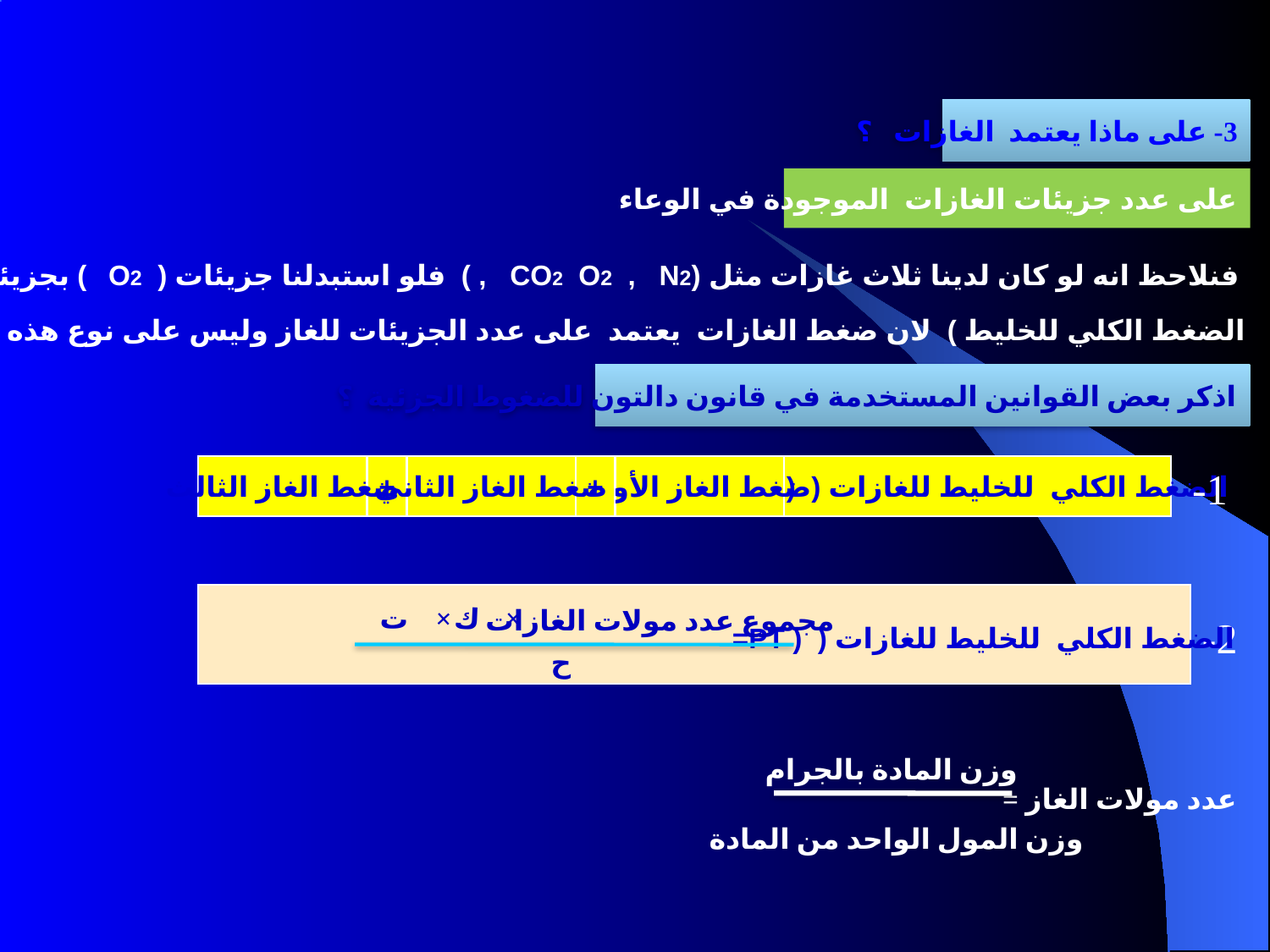

3- على ماذا يعتمد  الغازات   ؟
على عدد جزيئات الغازات  الموجودة في الوعاء
 فنلاحظ انه لو كان لدينا ثلاث غازات مثل (CO2  O2  ,   N2   , )  فلو استبدلنا جزيئات (  O2   ) بجزيئات ( H2   فلن يؤثر ذلك على

الضغط الكلي للخليط )  لان ضغط الغازات  يعتمد  على عدد الجزيئات للغاز وليس على نوع هذه الجزيئات ( الغاز )  .
اذكر بعض القوانين المستخدمة في قانون دالتون للضغوط الجزئية  ؟
ضغط الغاز الثالث
+
ضغط الغاز الثاني
+
ضغط الغاز الأول
الضغط الكلي  للخليط للغازات (  ( PT=
1-
ت
×
ك
×
مجموع عدد مولات الغازات

الضغط الكلي  للخليط للغازات (  ( PT=
2-
ح
وزن المادة بالجرام
عدد مولات الغاز =
وزن المول الواحد من المادة